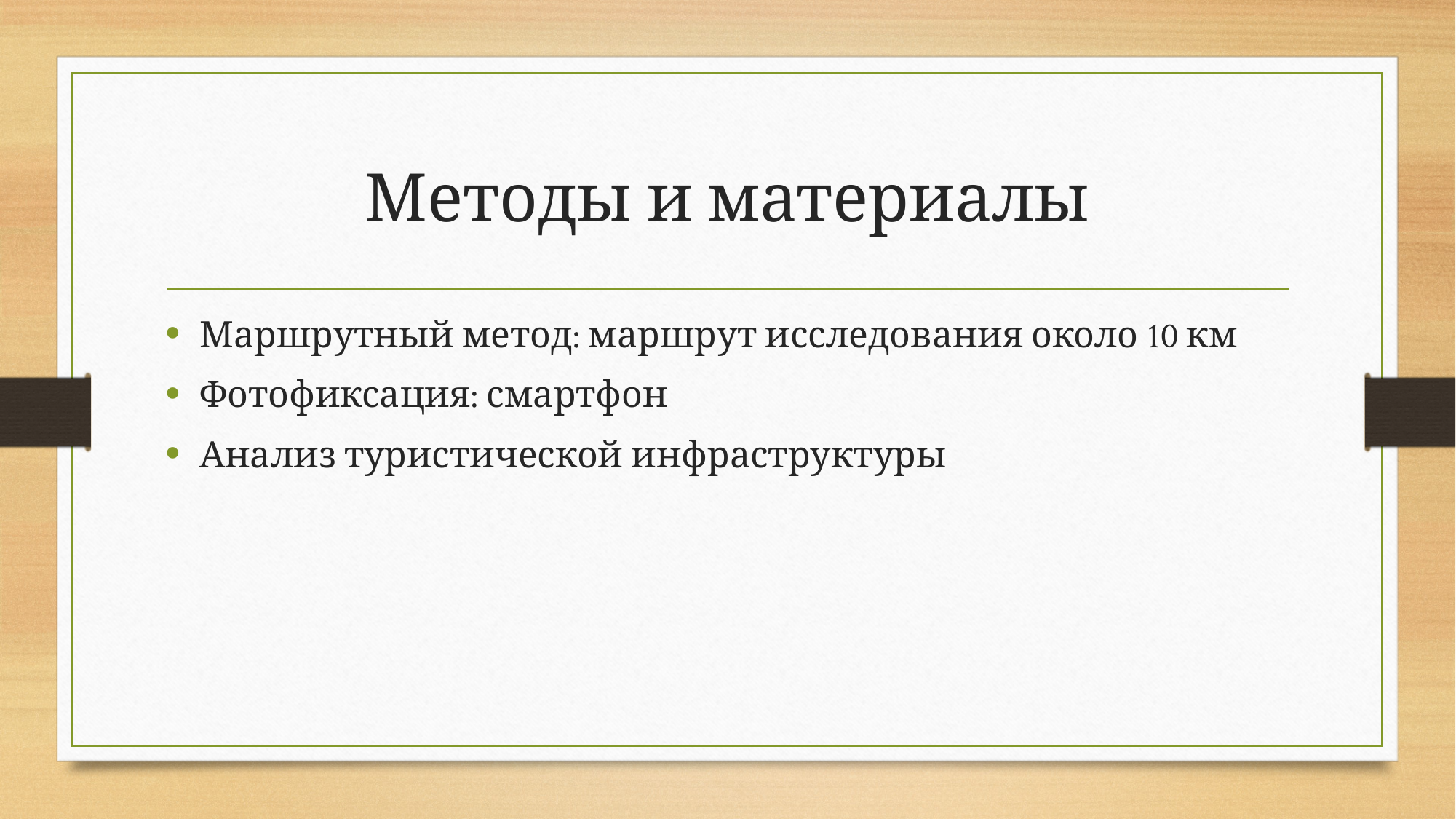

# Методы и материалы
Маршрутный метод: маршрут исследования около 10 км
Фотофиксация: смартфон
Анализ туристической инфраструктуры